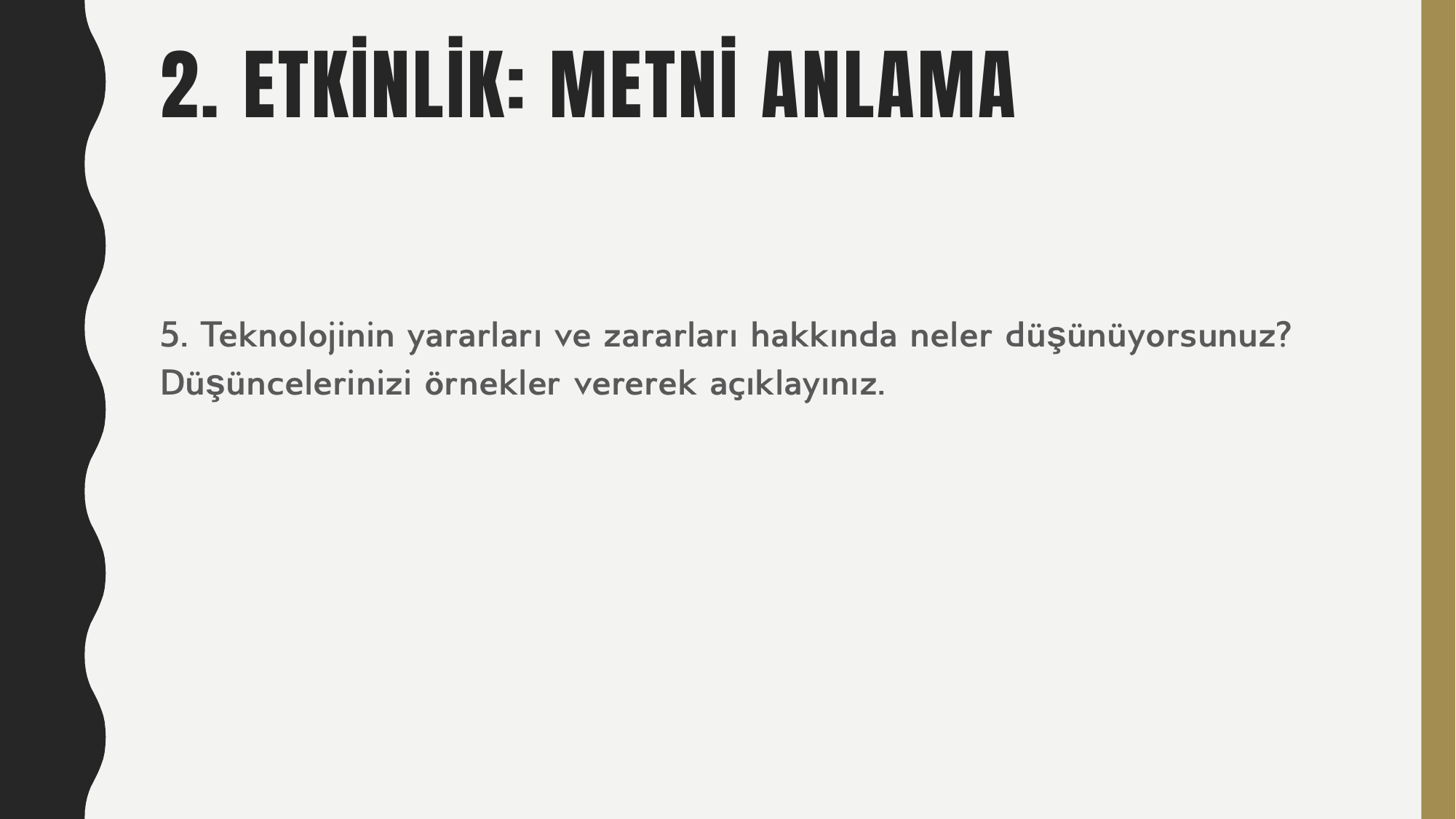

# 2. ETKİNLİK: METNİ ANLAMA
5. Teknolojinin yararları ve zararları hakkında neler düşünüyorsunuz? Düşüncelerinizi örnekler vererek açıklayınız.